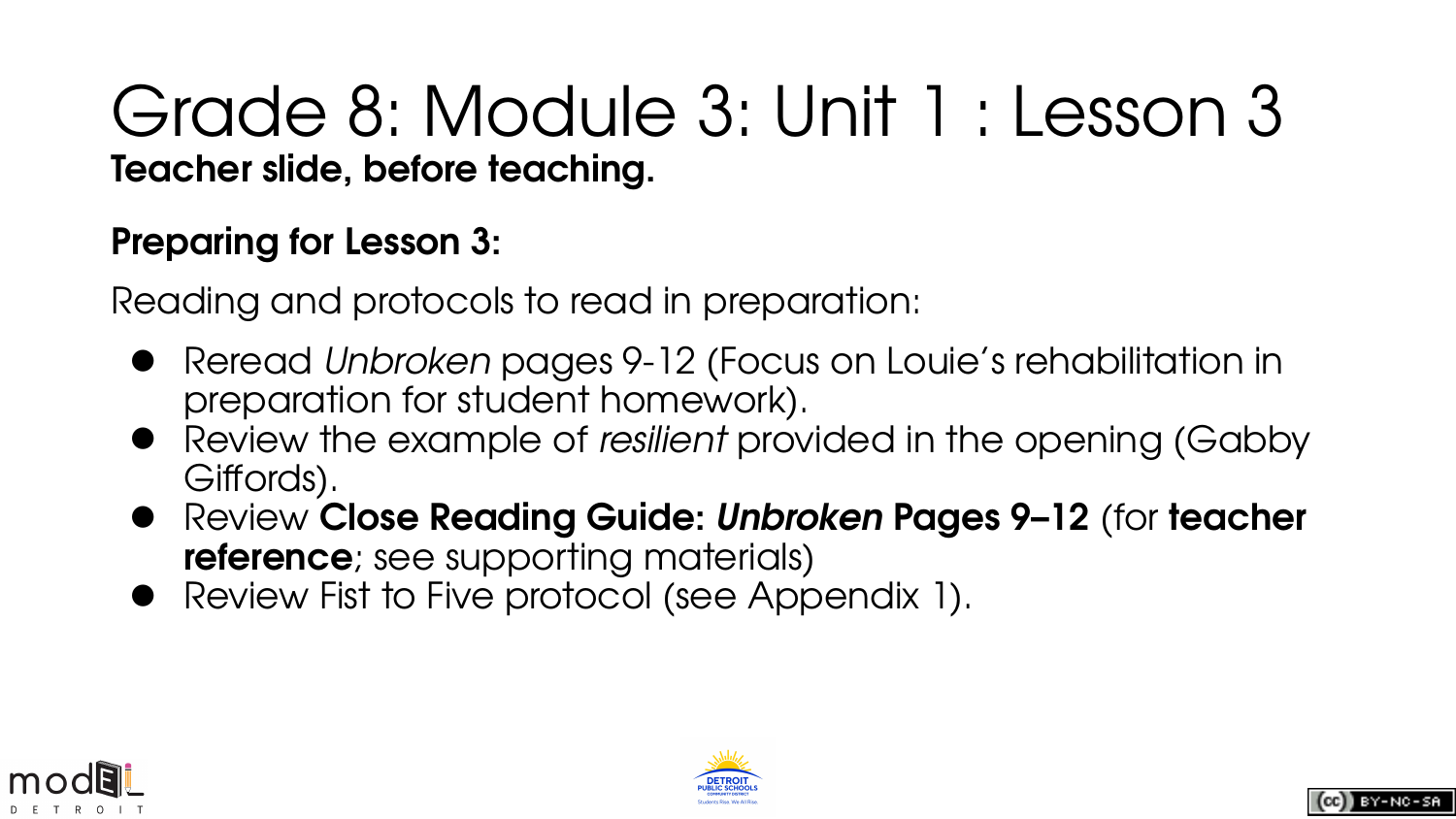

# Grade 8: Module 3: Unit 1 : Lesson 3
Teacher slide, before teaching.

Preparing for Lesson 3:
Reading and protocols to read in preparation:
Reread Unbroken pages 9-12 (Focus on Louie’s rehabilitation in preparation for student homework).
Review the example of resilient provided in the opening (Gabby Giffords).
Review Close Reading Guide: Unbroken Pages 9–12 (for teacher reference; see supporting materials)
Review Fist to Five protocol (see Appendix 1).